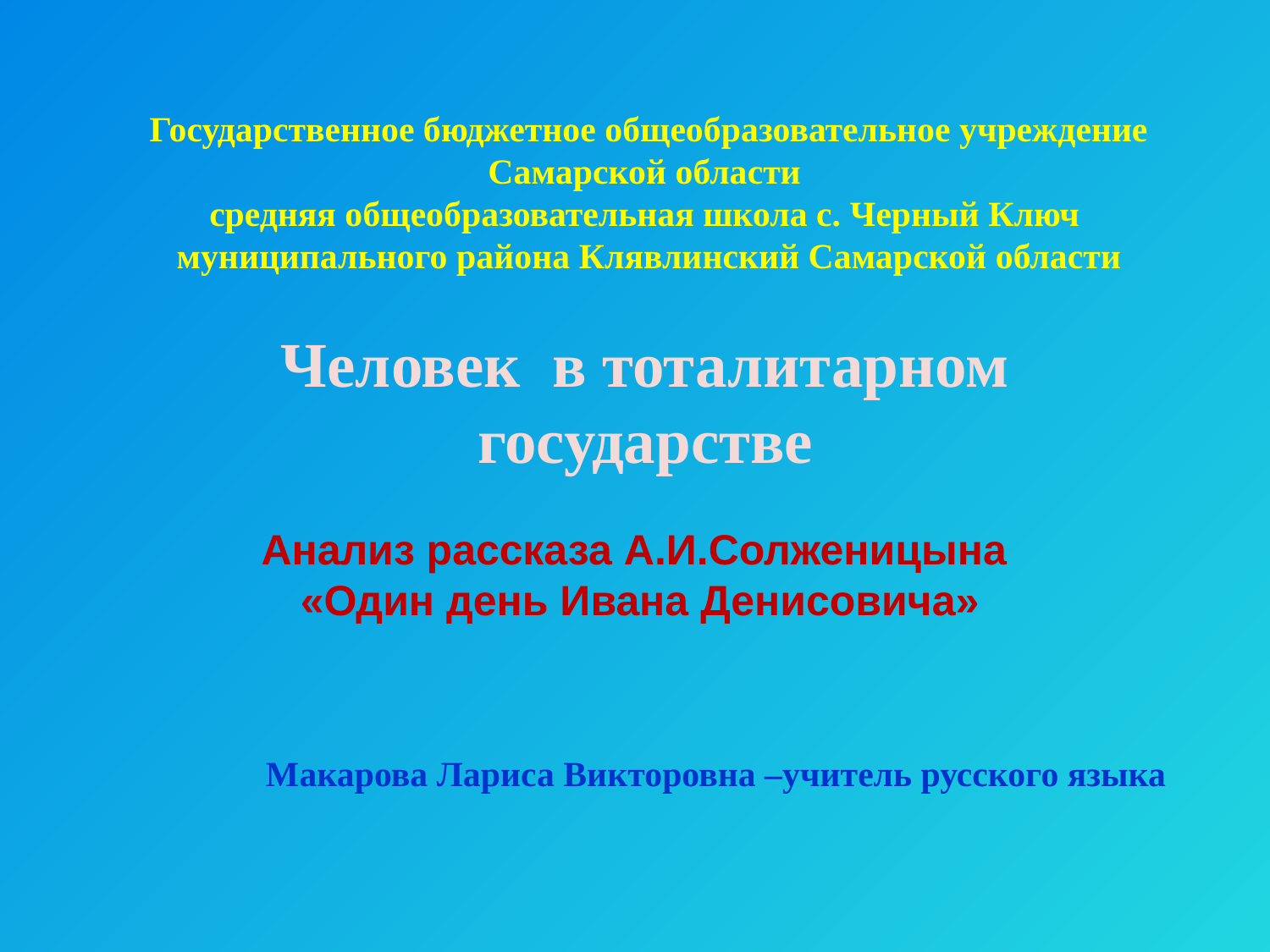

# Государственное бюджетное общеобразовательное учреждение Самарской области средняя общеобразовательная школа с. Черный Ключ муниципального района Клявлинский Самарской области
Человек  в тоталитарном государстве
Анализ рассказа А.И.Солженицына
«Один день Ивана Денисовича»
Макарова Лариса Викторовна –учитель русского языка